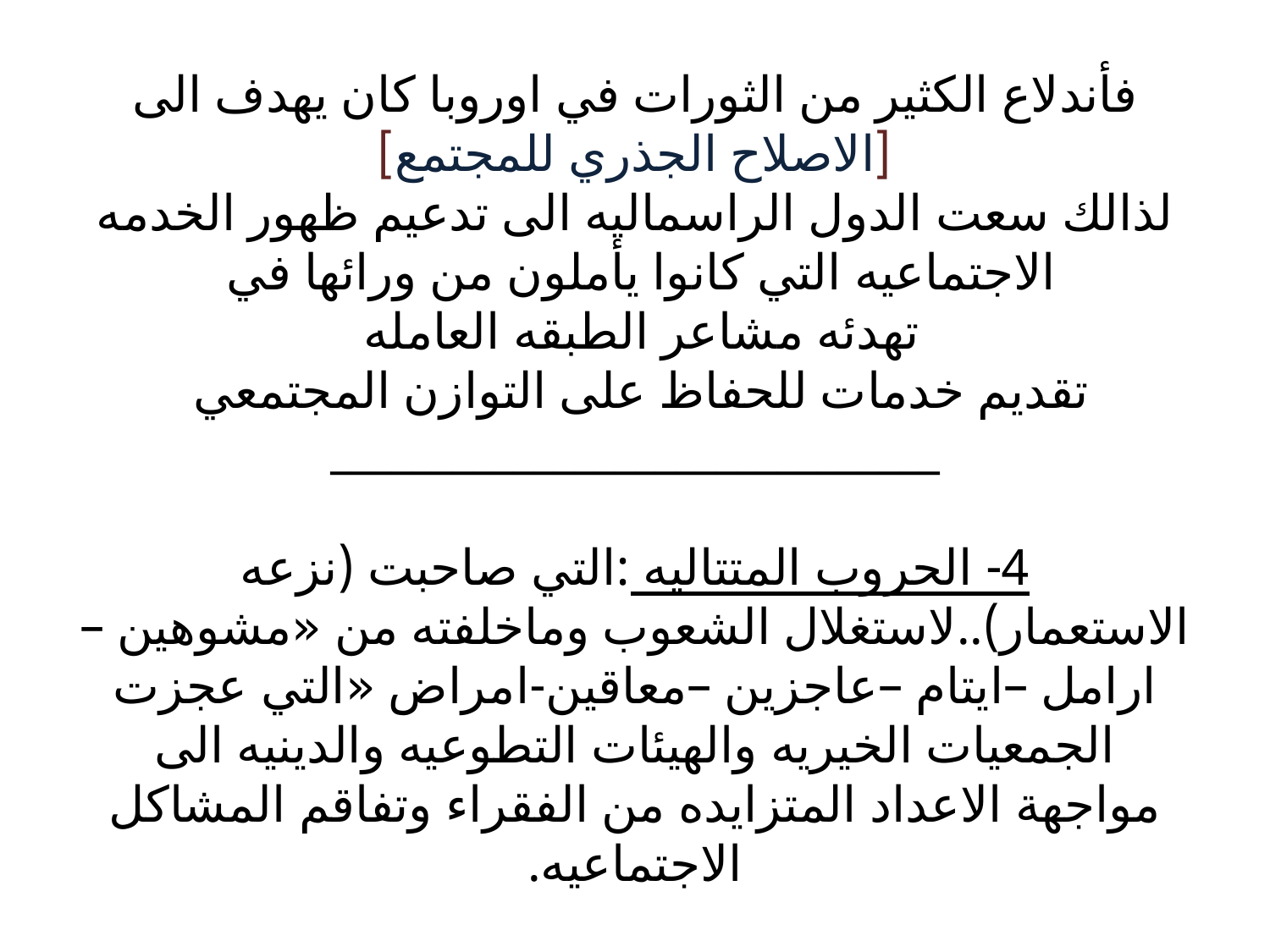

# فأندلاع الكثير من الثورات في اوروبا كان يهدف الى [الاصلاح الجذري للمجتمع] لذالك سعت الدول الراسماليه الى تدعيم ظهور الخدمه الاجتماعيه التي كانوا يأملون من ورائها في تهدئه مشاعر الطبقه العامله تقديم خدمات للحفاظ على التوازن المجتمعي ______________________________ 4- الحروب المتتاليه :التي صاحبت (نزعه الاستعمار)..لاستغلال الشعوب وماخلفته من «مشوهين –ارامل –ايتام –عاجزين –معاقين-امراض «التي عجزت الجمعيات الخيريه والهيئات التطوعيه والدينيه الى مواجهة الاعداد المتزايده من الفقراء وتفاقم المشاكل الاجتماعيه.